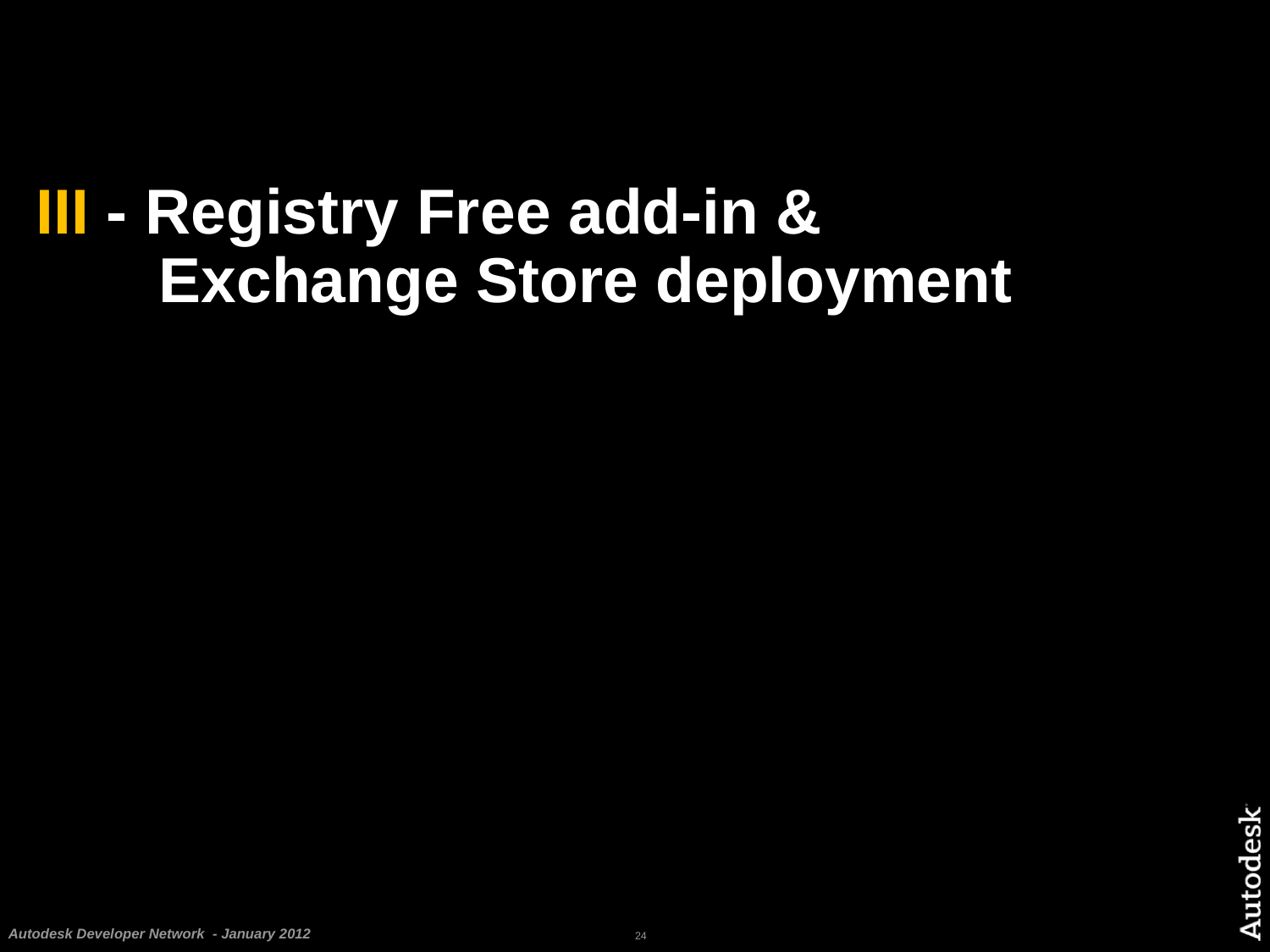

# III - Registry Free add-in & Exchange Store deployment